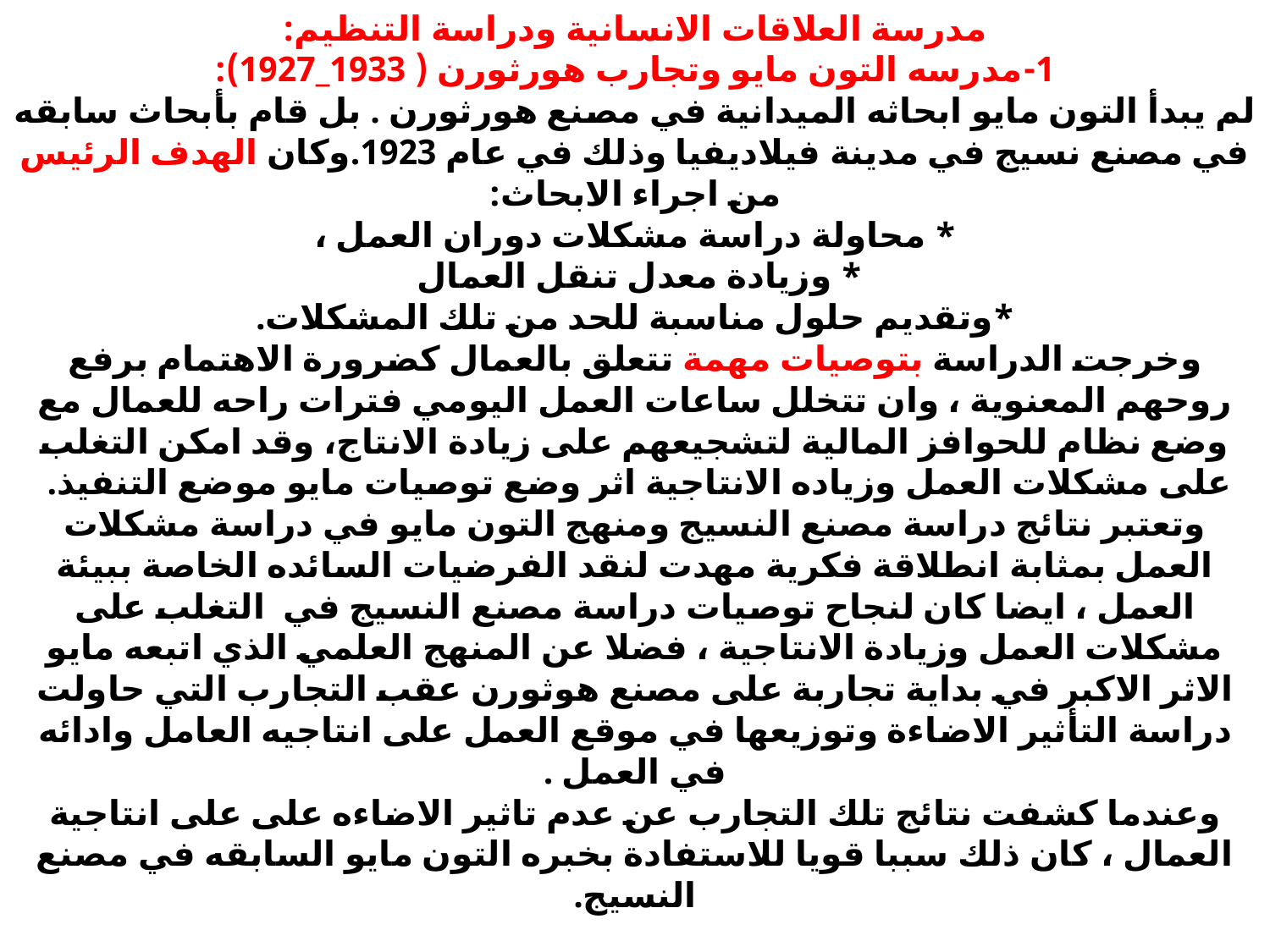

مدرسة العلاقات الانسانية ودراسة التنظيم:
1-مدرسه التون مايو وتجارب هورثورن ( 1933_1927):
لم يبدأ التون مايو ابحاثه الميدانية في مصنع هورثورن . بل قام بأبحاث سابقه في مصنع نسيج في مدينة فيلاديفيا وذلك في عام 1923.وكان الهدف الرئيس من اجراء الابحاث:
* محاولة دراسة مشكلات دوران العمل ،
* وزيادة معدل تنقل العمال
*وتقديم حلول مناسبة للحد من تلك المشكلات.
وخرجت الدراسة بتوصيات مهمة تتعلق بالعمال كضرورة الاهتمام برفع روحهم المعنوية ، وان تتخلل ساعات العمل اليومي فترات راحه للعمال مع وضع نظام للحوافز المالية لتشجيعهم على زيادة الانتاج، وقد امكن التغلب على مشكلات العمل وزياده الانتاجية اثر وضع توصيات مايو موضع التنفيذ.
وتعتبر نتائج دراسة مصنع النسيج ومنهج التون مايو في دراسة مشكلات العمل بمثابة انطلاقة فكرية مهدت لنقد الفرضيات السائده الخاصة ببيئة العمل ، ايضا كان لنجاح توصيات دراسة مصنع النسيج في  التغلب على مشكلات العمل وزيادة الانتاجية ، فضلا عن المنهج العلمي الذي اتبعه مايو الاثر الاكبر في بداية تجاربة على مصنع هوثورن عقب التجارب التي حاولت دراسة التأثير الاضاءة وتوزيعها في موقع العمل على انتاجيه العامل وادائه في العمل .
وعندما كشفت نتائج تلك التجارب عن عدم تاثير الاضاءه على على انتاجية العمال ، كان ذلك سببا قويا للاستفادة بخبره التون مايو السابقه في مصنع النسيج.
#